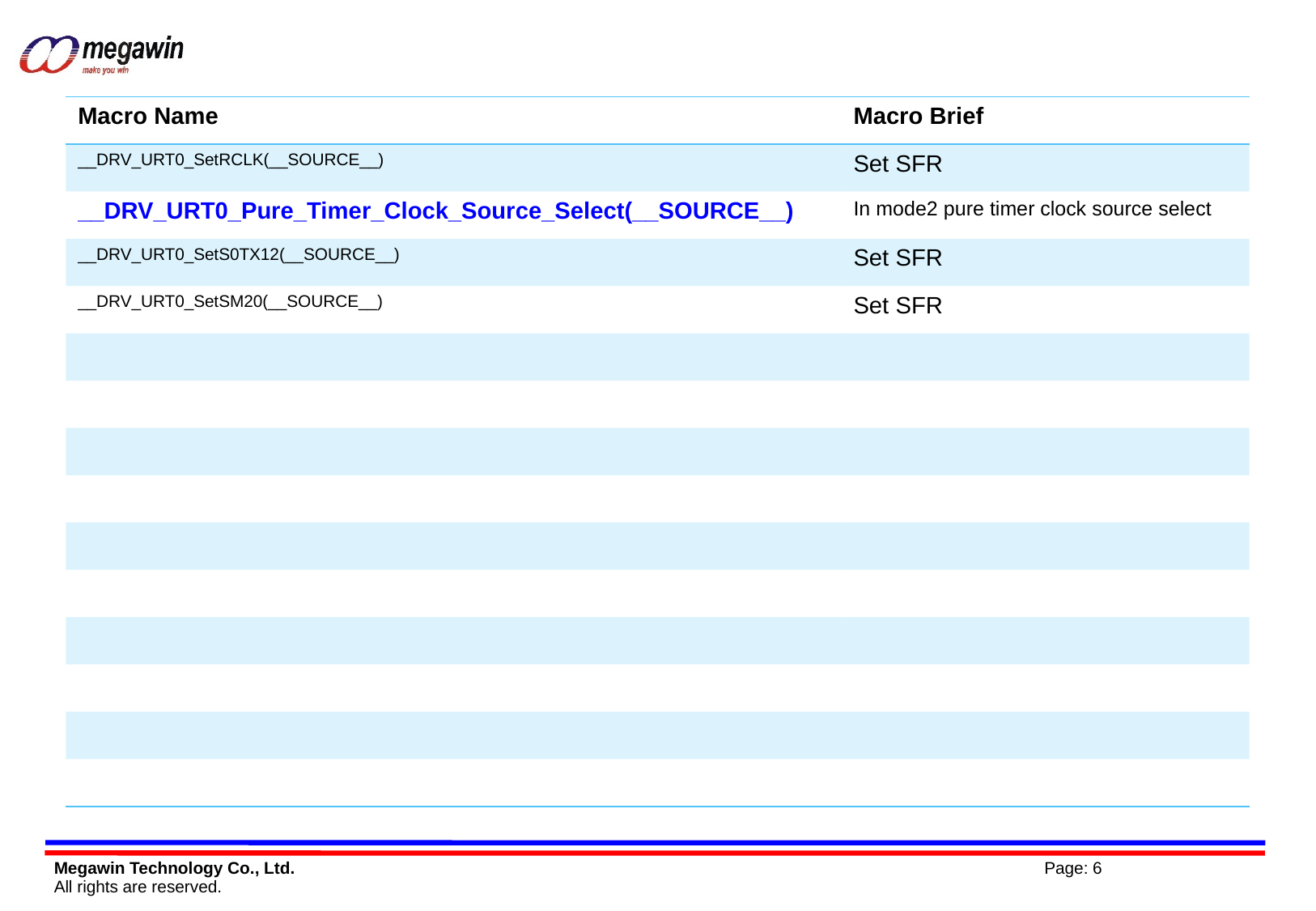

| Macro Name | Macro Brief |
| --- | --- |
| \_\_DRV\_URT0\_SetRCLK(\_\_SOURCE\_\_) | Set SFR |
| \_\_DRV\_URT0\_Pure\_Timer\_Clock\_Source\_Select(\_\_SOURCE\_\_) | In mode2 pure timer clock source select |
| \_\_DRV\_URT0\_SetS0TX12(\_\_SOURCE\_\_) | Set SFR |
| \_\_DRV\_URT0\_SetSM20(\_\_SOURCE\_\_) | Set SFR |
|  |  |
|  |  |
|  |  |
|  |  |
|  |  |
|  |  |
|  |  |
|  |  |
|  |  |
|  |  |